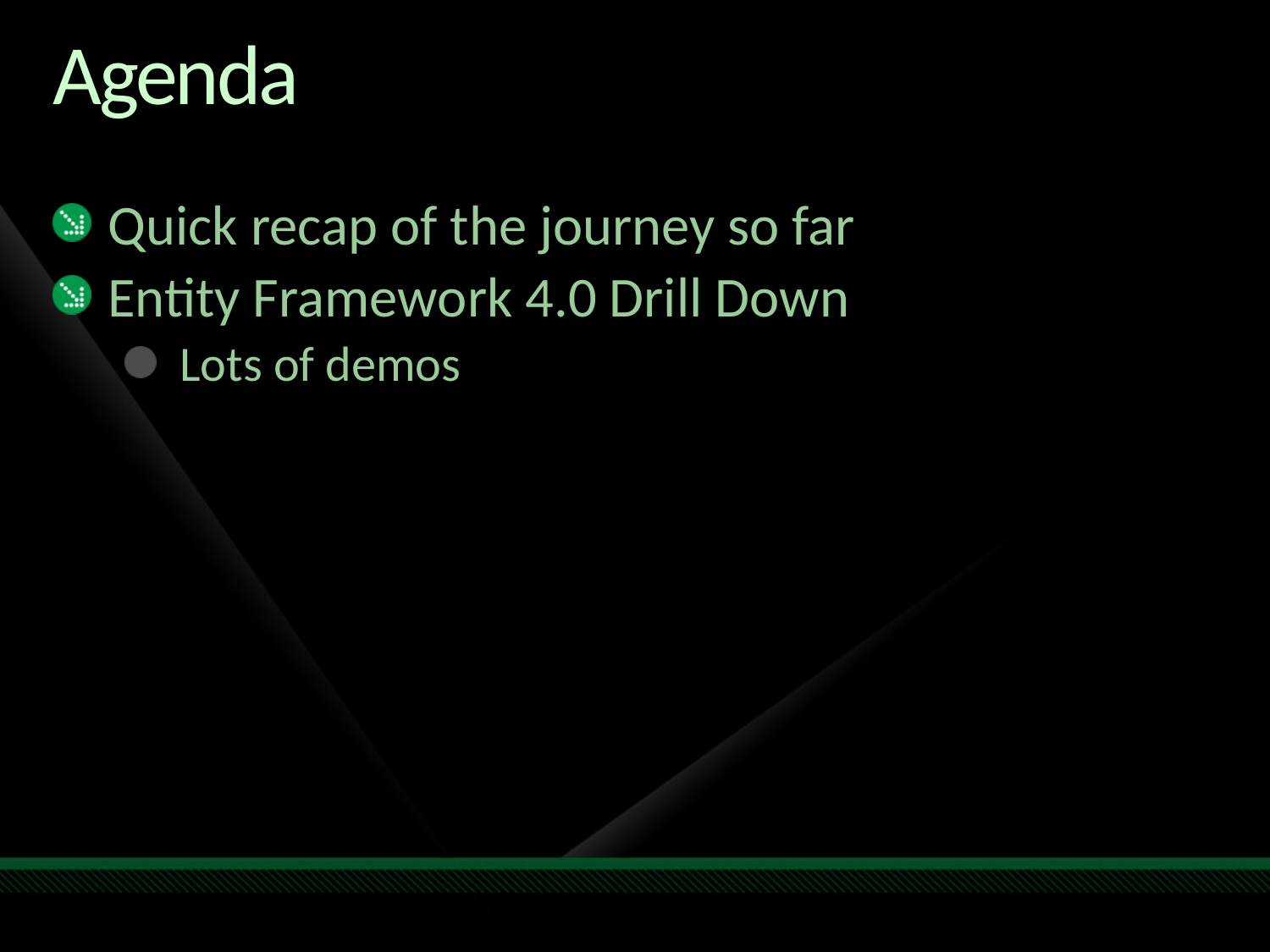

# Agenda
Quick recap of the journey so far
Entity Framework 4.0 Drill Down
Lots of demos